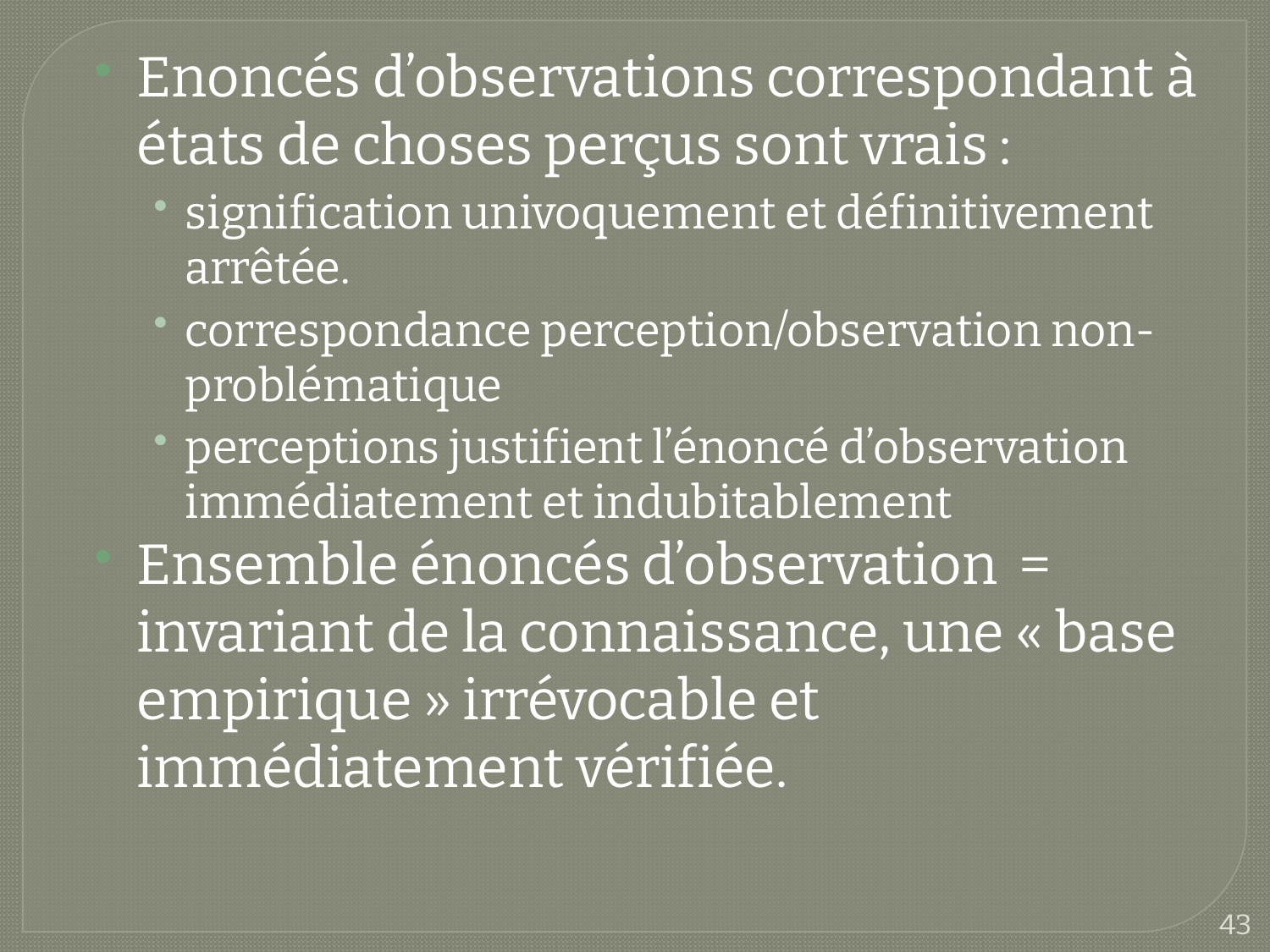

Enoncés d’observations correspondant à états de choses perçus sont vrais :
signification univoquement et définitivement arrêtée.
correspondance perception/observation non-problématique
perceptions justifient l’énoncé d’observation immédiatement et indubitablement
Ensemble énoncés d’observation  = invariant de la connaissance, une « base empirique » irrévocable et immédiatement vérifiée.

43